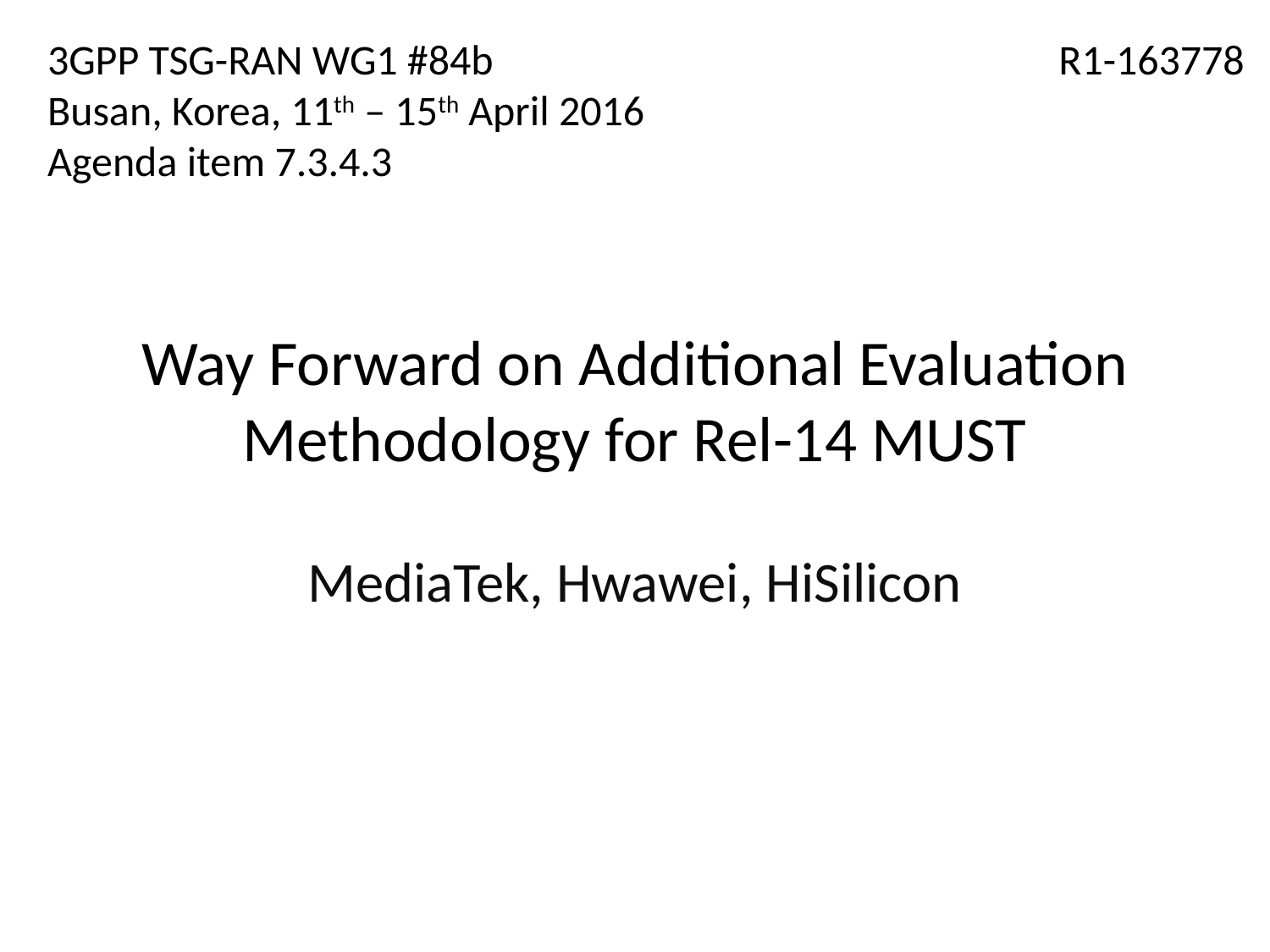

3GPP TSG-RAN WG1 #84b
Busan, Korea, 11th – 15th April 2016
Agenda item 7.3.4.3
R1-163778
# Way Forward on Additional Evaluation Methodology for Rel-14 MUST
MediaTek, Hwawei, HiSilicon